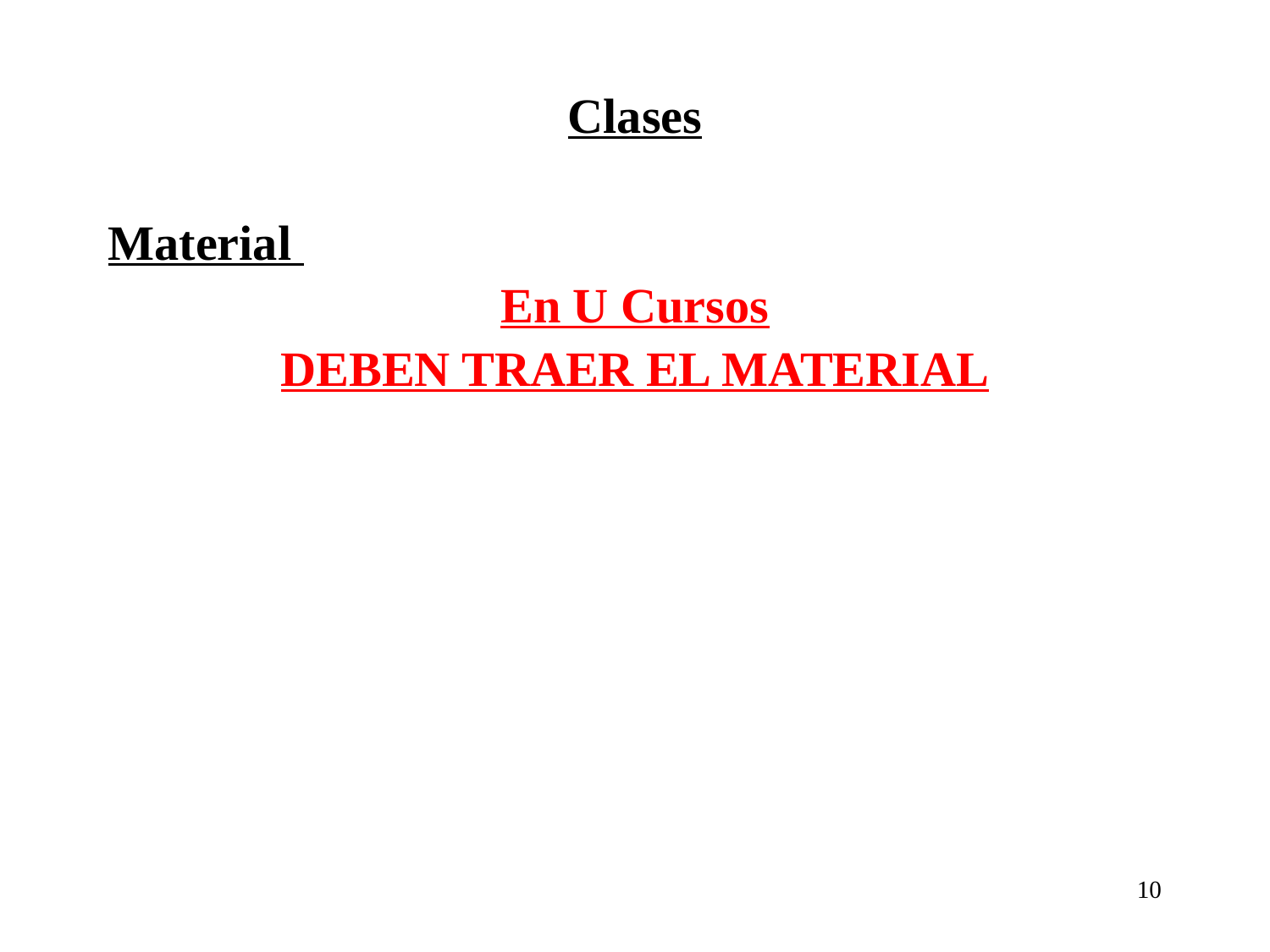

Clases

Material
En U Cursos
DEBEN TRAER EL MATERIAL

10